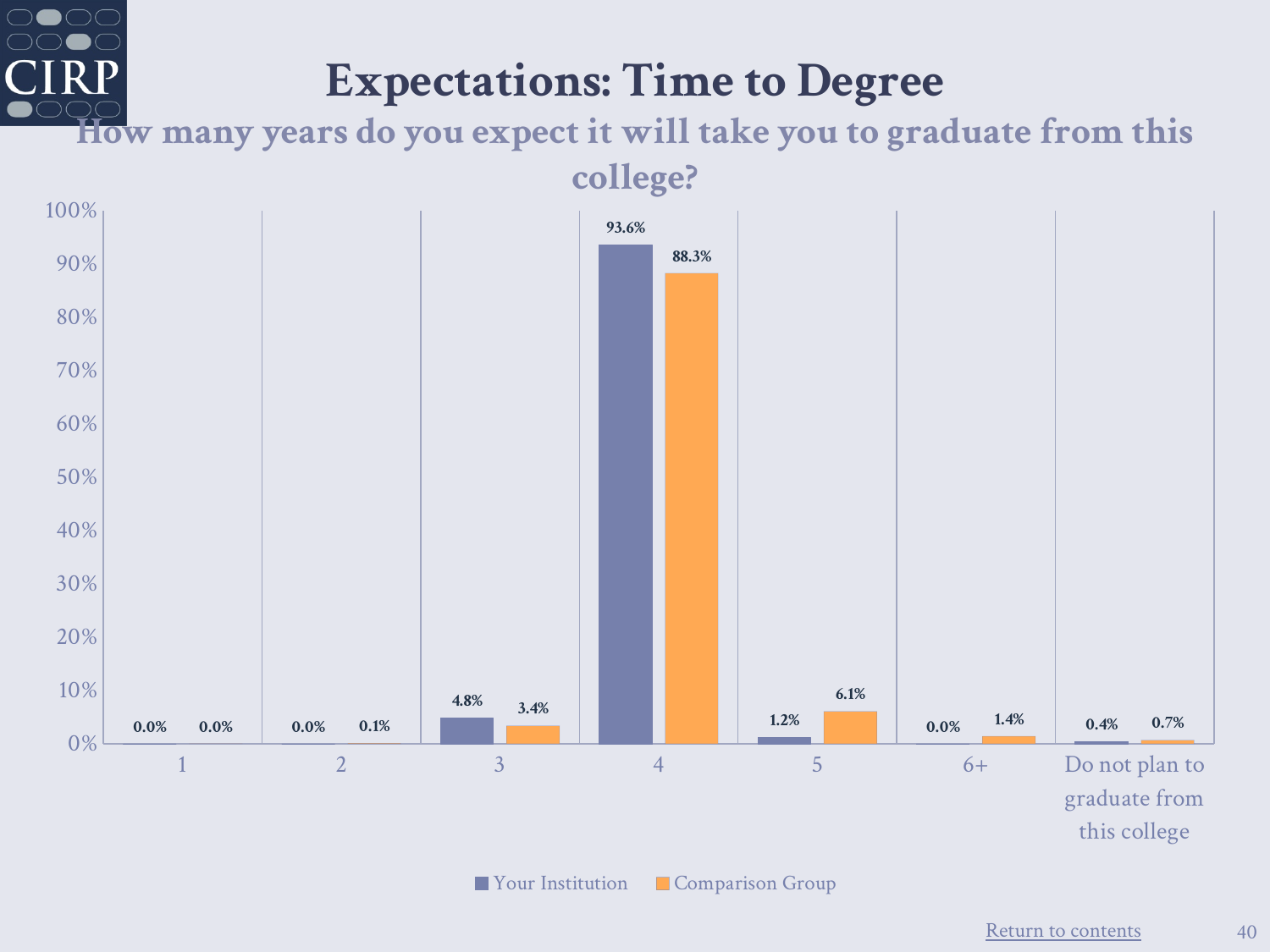

# Expectations: Time to Degree How many years do you expect it will take you to graduate from this college?

### Chart

| Category | Your Institution | Comparison Group |
|---|---|---|
| 1 | 0.0 | 0.0 |
| 2 | 0.0 | 0.001 |
| 3 | 0.048 | 0.034 |
| 4 | 0.936 | 0.883 |
| 5 | 0.012 | 0.061 |
| 6+ | 0.0 | 0.014 |
| Do not plan to graduate from this college | 0.004 | 0.007 |
40